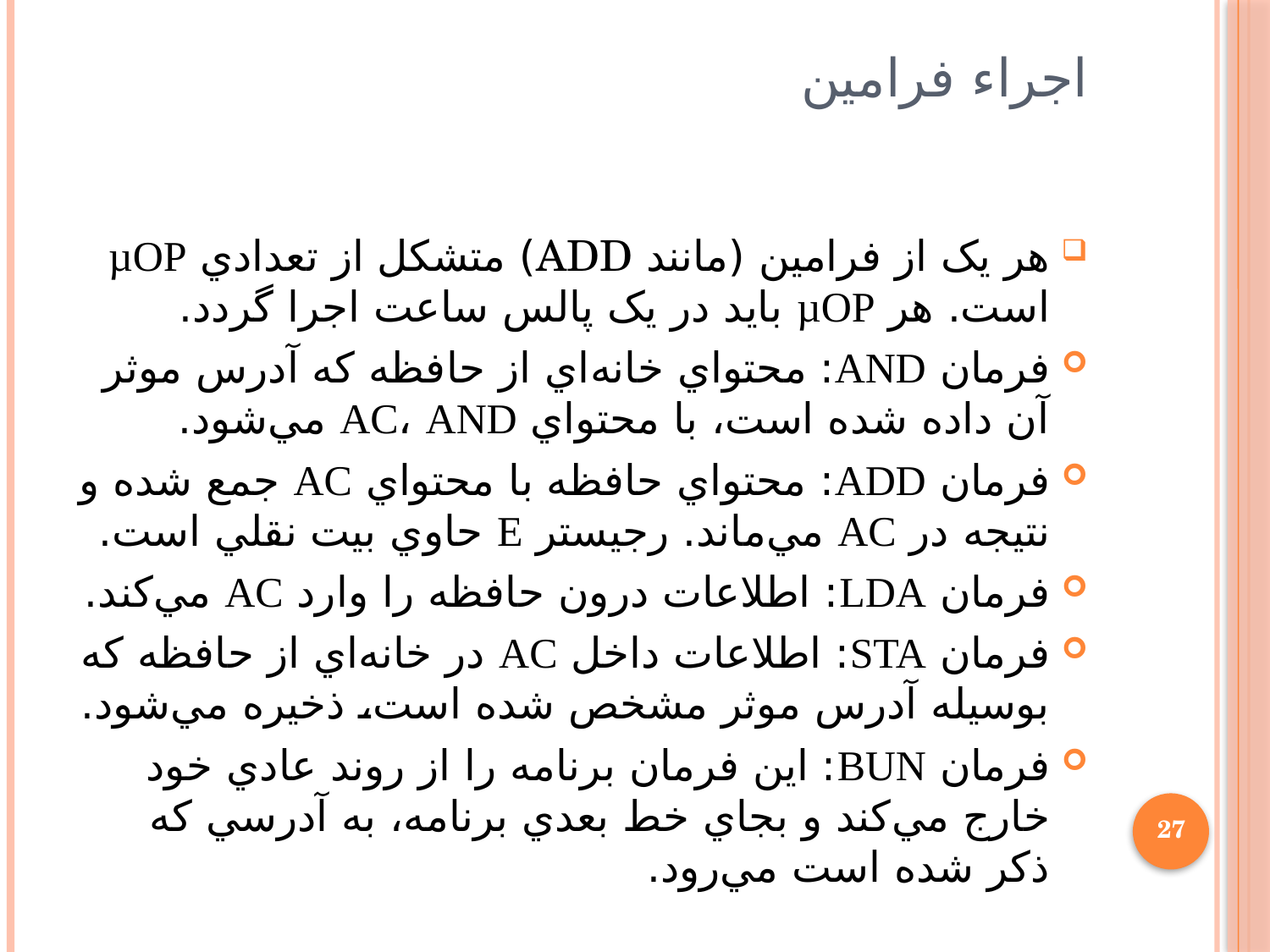

# اجراء فرامين
هر يک از فرامين (مانند ADD) متشکل از تعدادي µOP است. هر µOP بايد در يک پالس ساعت اجرا گردد.
فرمان AND: محتواي خانه‌اي از حافظه که آدرس موثر آن داده شده است، با محتواي AC، AND مي‌شود.
فرمان ADD: محتواي حافظه با محتواي AC جمع شده و نتيجه در AC مي‌ماند. رجيستر E حاوي بيت نقلي است.
فرمان LDA: اطلاعات درون حافظه را وارد AC مي‌کند.
فرمان STA: اطلاعات داخل AC در خانه‌اي از حافظه که بوسيله آدرس موثر مشخص شده است، ذخيره مي‌شود.
فرمان BUN: اين فرمان برنامه را از روند عادي خود خارج مي‌کند و بجاي خط بعدي برنامه، به آدرسي که ذکر شده است مي‌رود.
27